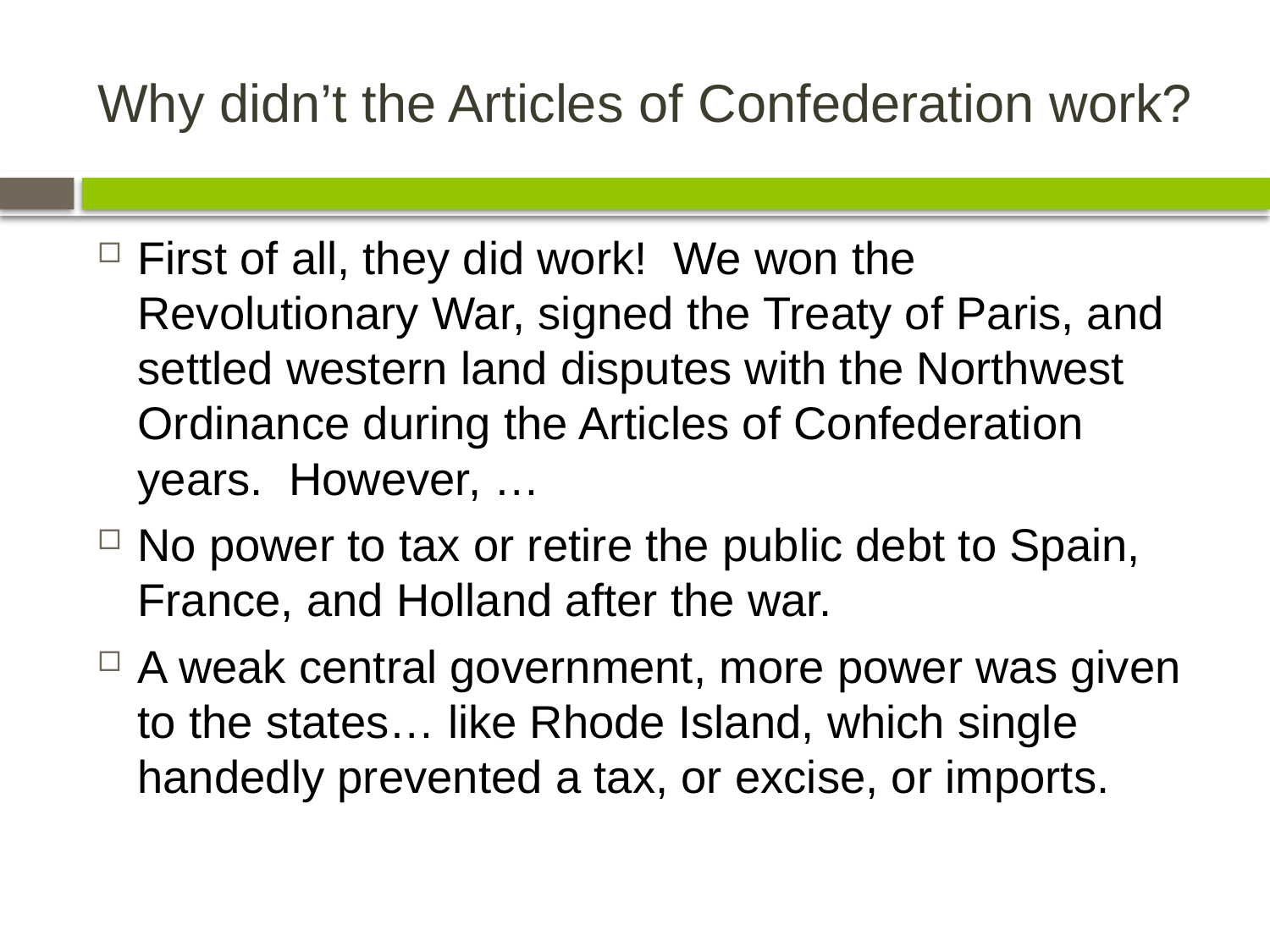

# Why didn’t the Articles of Confederation work?
First of all, they did work!  We won the Revolutionary War, signed the Treaty of Paris, and settled western land disputes with the Northwest Ordinance during the Articles of Confederation years.  However, …
No power to tax or retire the public debt to Spain, France, and Holland after the war.
A weak central government, more power was given to the states… like Rhode Island, which single handedly prevented a tax, or excise, or imports.